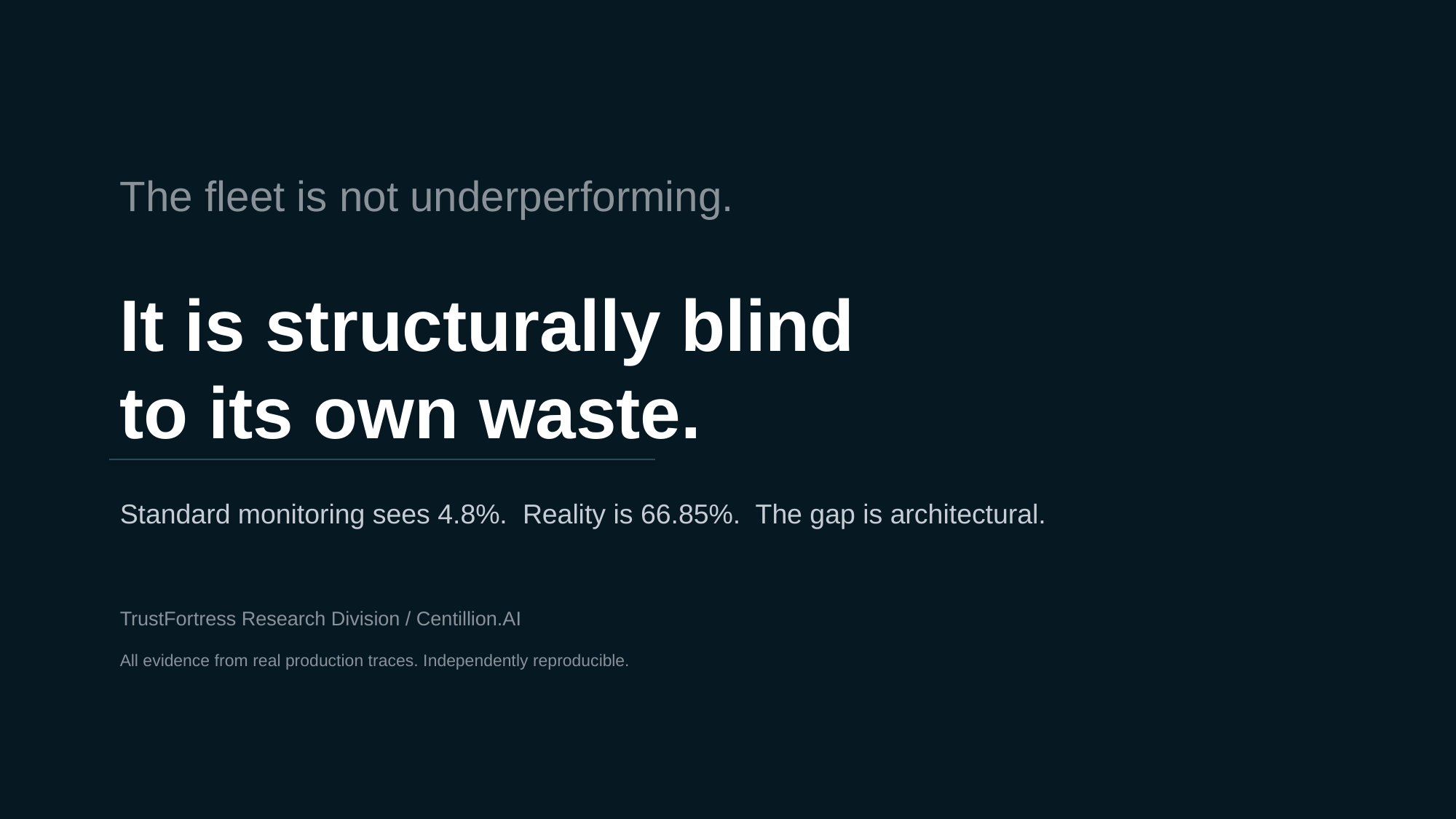

The fleet is not underperforming.
It is structurally blind
to its own waste.

Standard monitoring sees 4.8%.  Reality is 66.85%.  The gap is architectural.
TrustFortress Research Division / Centillion.AI
All evidence from real production traces. Independently reproducible.